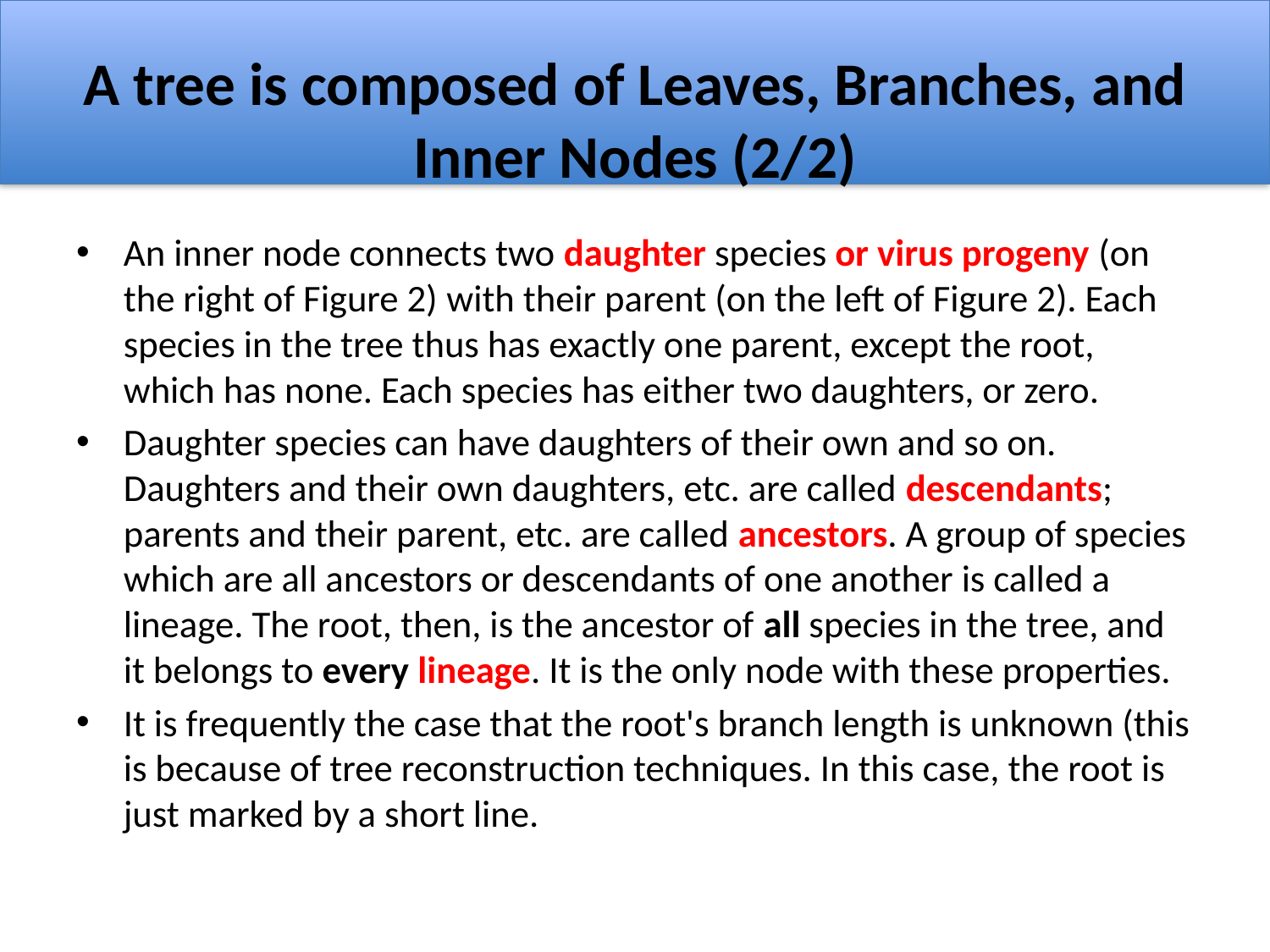

# A tree is composed of Leaves, Branches, and Inner Nodes (2/2)
An inner node connects two daughter species or virus progeny (on the right of Figure 2) with their parent (on the left of Figure 2). Each species in the tree thus has exactly one parent, except the root, which has none. Each species has either two daughters, or zero.
Daughter species can have daughters of their own and so on. Daughters and their own daughters, etc. are called descendants; parents and their parent, etc. are called ancestors. A group of species which are all ancestors or descendants of one another is called a lineage. The root, then, is the ancestor of all species in the tree, and it belongs to every lineage. It is the only node with these properties.
It is frequently the case that the root's branch length is unknown (this is because of tree reconstruction techniques. In this case, the root is just marked by a short line.